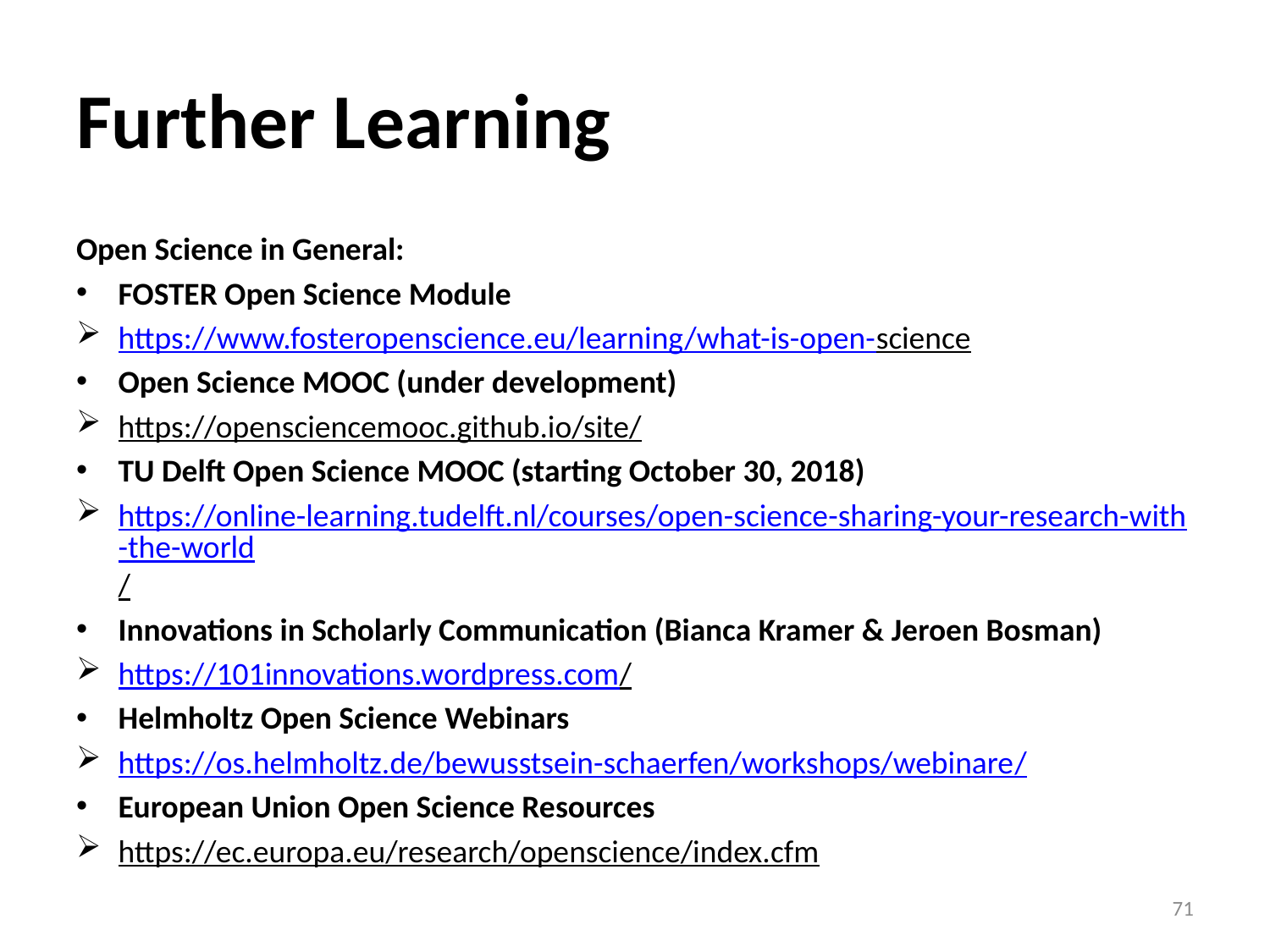

# Further Learning
Open Science in General:
FOSTER Open Science Module
https://www.fosteropenscience.eu/learning/what-is-open-science
Open Science MOOC (under development)
https://opensciencemooc.github.io/site/
TU Delft Open Science MOOC (starting October 30, 2018)
https://online-learning.tudelft.nl/courses/open-science-sharing-your-research-with-the-world/
Innovations in Scholarly Communication (Bianca Kramer & Jeroen Bosman)
https://101innovations.wordpress.com/
Helmholtz Open Science Webinars
https://os.helmholtz.de/bewusstsein-schaerfen/workshops/webinare/
European Union Open Science Resources
https://ec.europa.eu/research/openscience/index.cfm
71